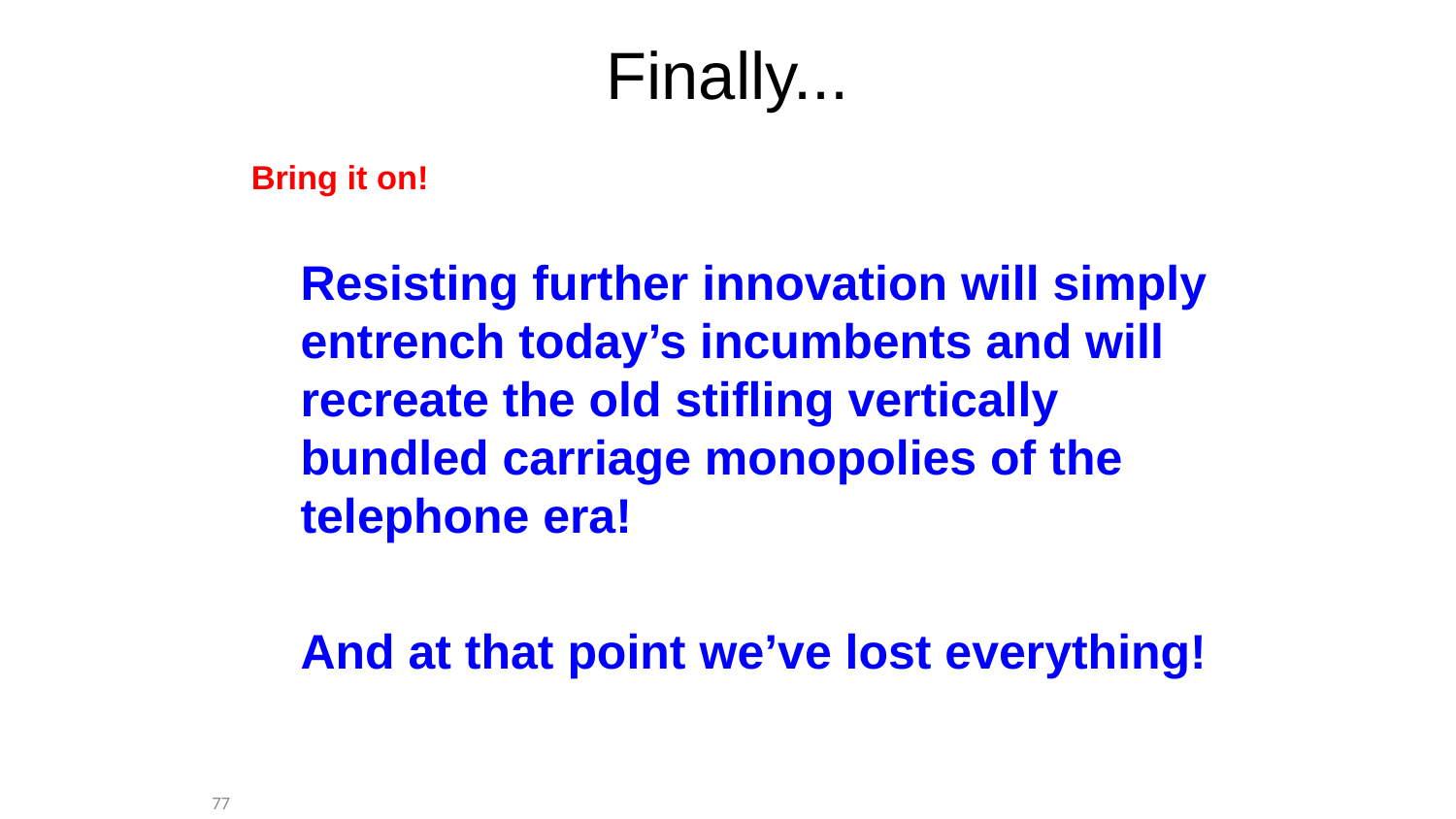

# Finally...
Bring it on!

Resisting further innovation will simply entrench today’s incumbents and will recreate the old stifling vertically bundled carriage monopolies of the telephone era!

And at that point we’ve lost everything!
77